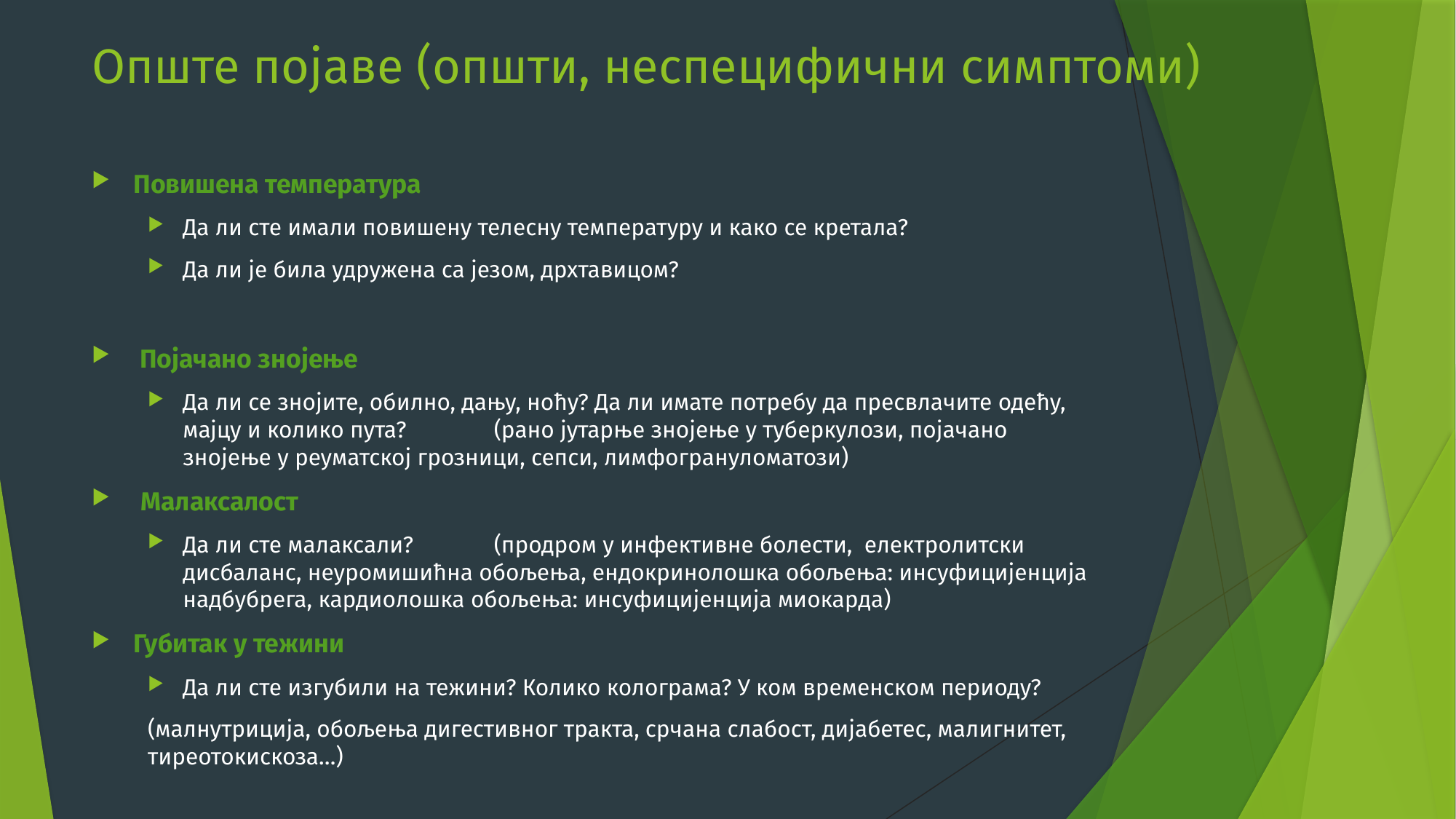

# Опште појаве (општи, неспецифични симптоми)
Повишена температура
Да ли сте имали повишену телесну температуру и како се кретала?
Да ли је била удружена са језом, дрхтавицом?

 Појачано знојење
Да ли се знојите, обилно, дању, ноћу? Да ли имате потребу да пресвлачите одећу, мајцу и колико пута?  													(рано јутарње знојење у туберкулози, појачано знојење у реуматској грозници, сепси, лимфогрануломатози)
 Малаксалост
Да ли сте малаксали? 												(продром у инфективне болести,  електролитски дисбаланс, неуромишићна обољења, ендокринолошка обољења: инсуфицијенција надбубрега, кардиолошка обољења: инсуфицијенција миокарда)
Губитак у тежини
Да ли сте изгубили на тежини? Колико колограма? У ком временском периоду?
(малнутриција, обољења дигестивног тракта, срчана слабост, дијабетес, малигнитет, тиреотокискоза…)